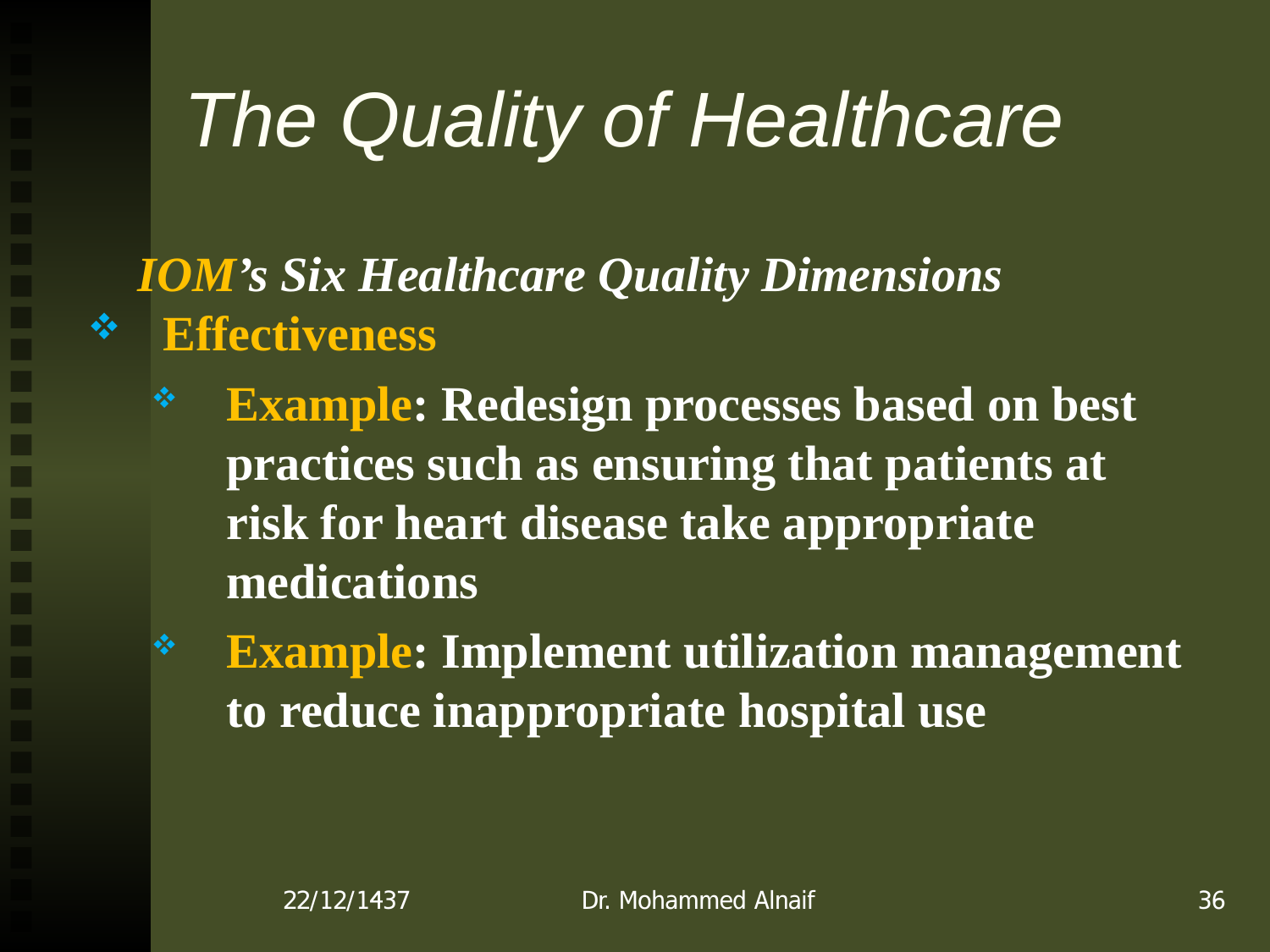

# The Quality of Healthcare
IOM’s Six Healthcare Quality Dimensions
Effectiveness
Example: Redesign processes based on best practices such as ensuring that patients at risk for heart disease take appropriate medications
Example: Implement utilization management to reduce inappropriate hospital use
22/12/1437
Dr. Mohammed Alnaif
36